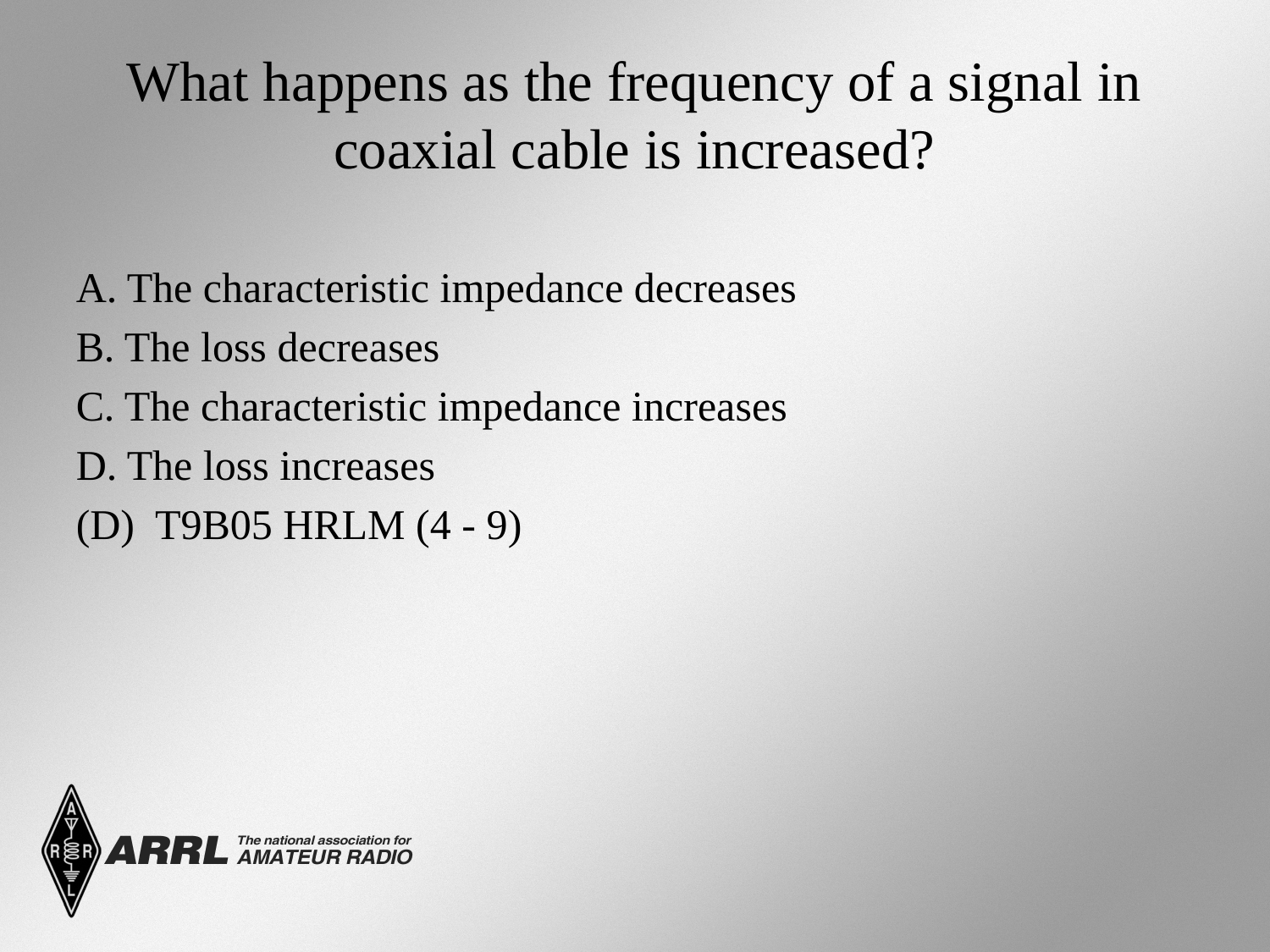

# What happens as the frequency of a signal in coaxial cable is increased?
A. The characteristic impedance decreases
B. The loss decreases
C. The characteristic impedance increases
D. The loss increases
(D)  T9B05 HRLM (4 - 9)